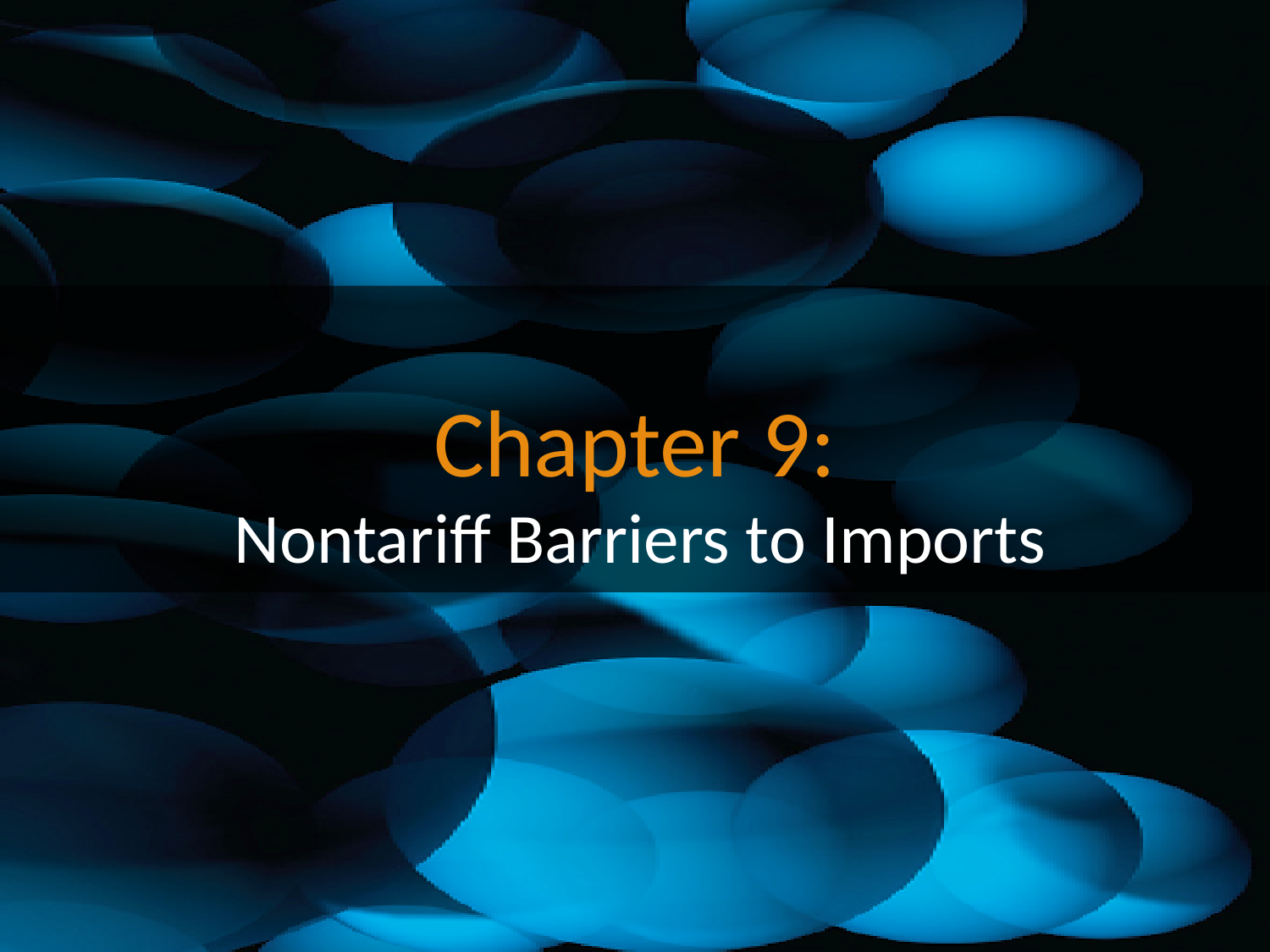

# Chapter 9:
Nontariff Barriers to Imports